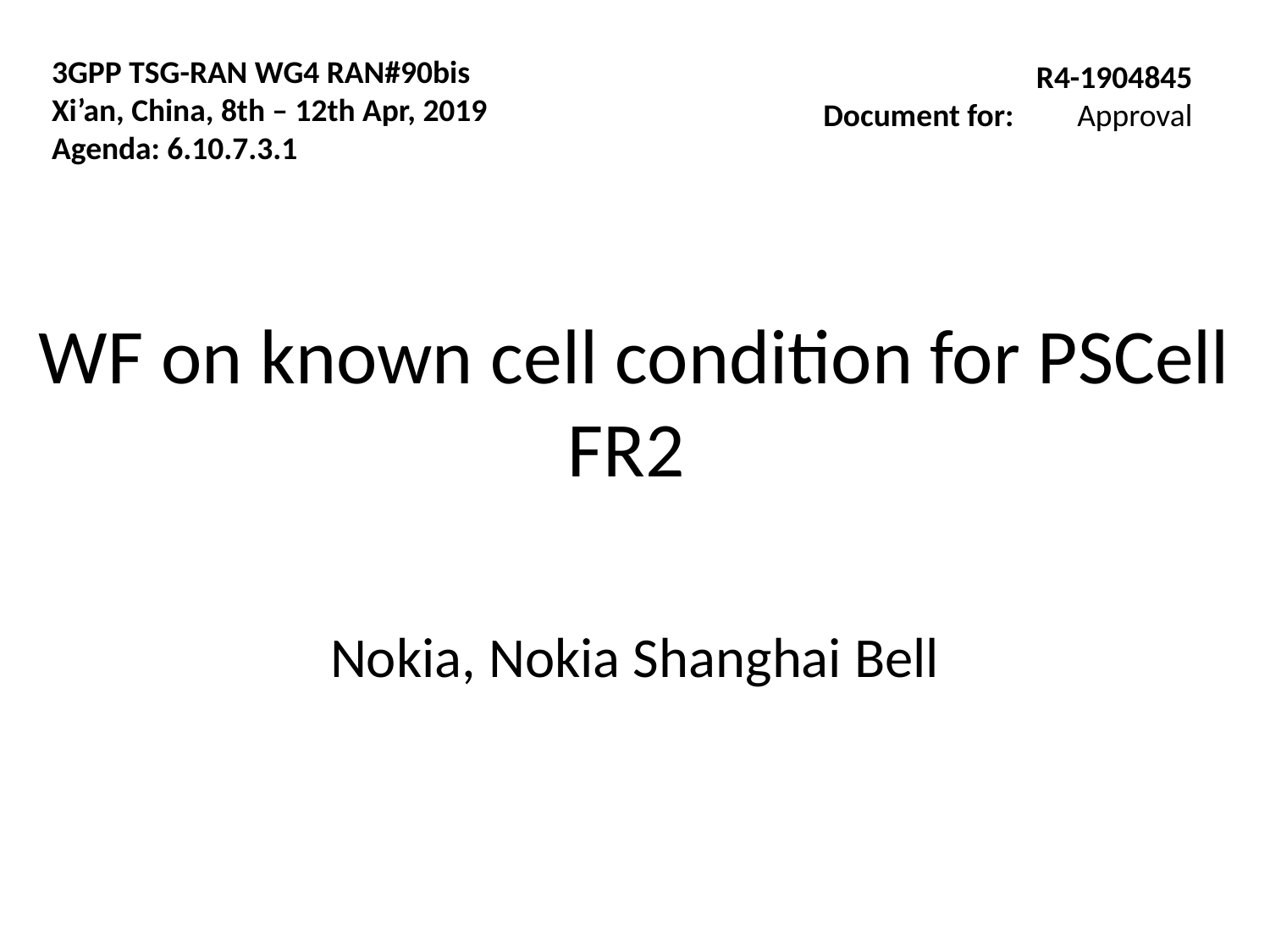

3GPP TSG-RAN WG4 RAN#90bis
Xi’an, China, 8th – 12th Apr, 2019
Agenda: 6.10.7.3.1
R4-1904845
Document for:	Approval
# WF on known cell condition for PSCell FR2
Nokia, Nokia Shanghai Bell